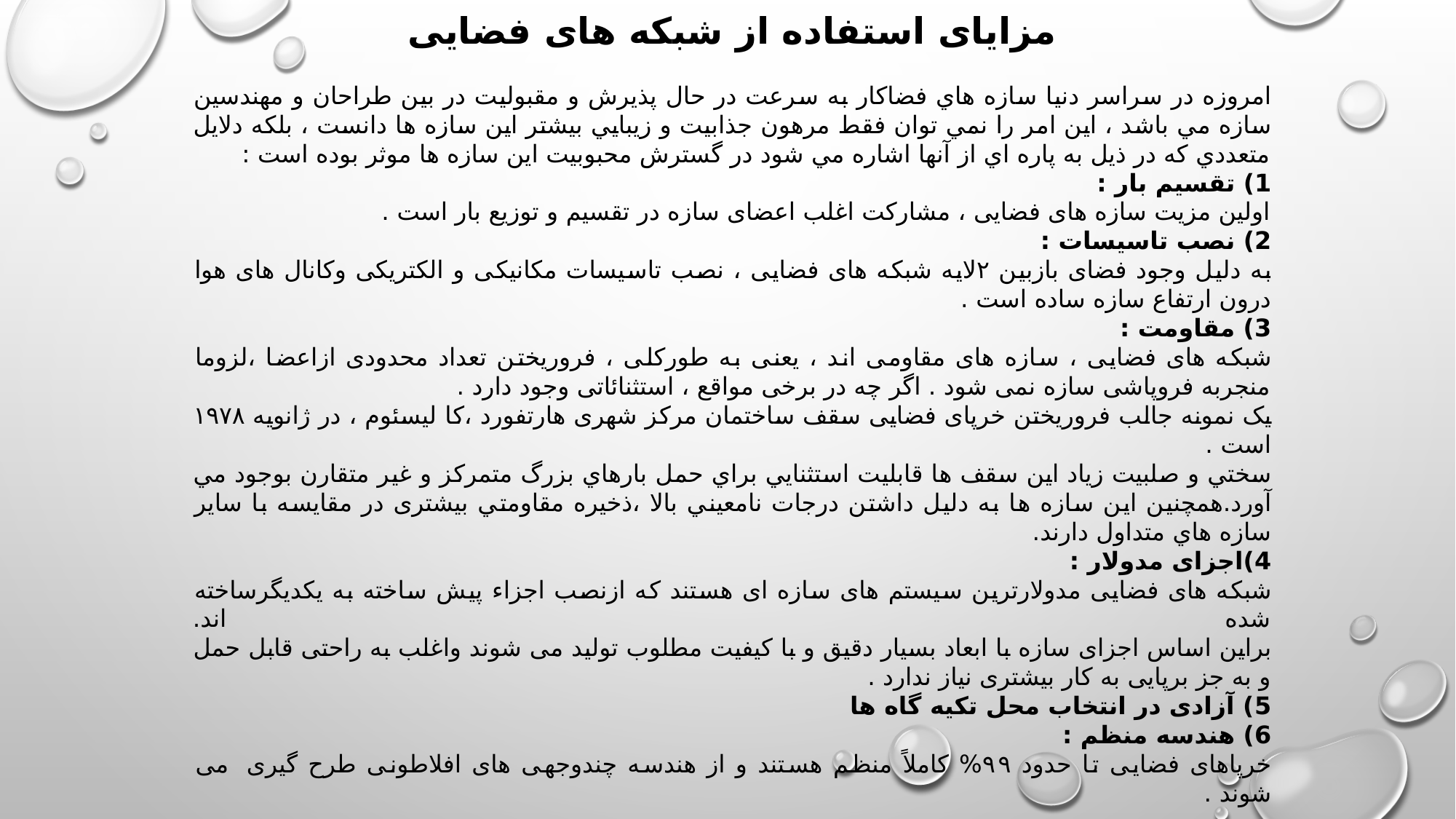

مزایای استفاده از شبکه های فضایی

امروزه در سراسر دنيا سازه هاي فضاكار به سرعت در حال پذيرش و مقبوليت در بين طراحان و مهندسين سازه مي باشد ، اين امر را نمي توان فقط مرهون جذابيت و زيبايي بيشتر اين سازه ها دانست ، بلكه دلايل متعددي كه در ذيل به پاره اي از آنها اشاره مي شود در گسترش محبوبيت اين سازه ها موثر بوده است :
1) تقسیم بار :
اولین مزیت سازه های فضایی ، مشارکت اغلب اعضای سازه در تقسیم و توزیع بار است .
2) نصب تاسیسات :
به دلیل وجود فضای بازبین ۲لایه شبکه های فضایی ، نصب تاسیسات مکانیکی و الکتریکی وکانال های هوا درون ارتفاع سازه ساده است .
3) مقاومت :
شبکه های فضایی ، سازه های مقاومی اند ، یعنی به طورکلی ، فروریختن تعداد محدودی ازاعضا ،لزوما منجربه فروپاشی سازه نمی شود . اگر چه در برخی مواقع ، استثنائاتی وجود دارد .
یک نمونه جالب فروریختن خرپای فضایی سقف ساختمان مرکز شهری هارتفورد ،کا لیسئوم ، در ژانویه ۱۹۷۸ است .
سختي و صلبيت زياد اين سقف ها قابليت استثنايي براي حمل بارهاي بزرگ متمركز و غير متقارن بوجود مي آورد.همچنین این سازه ها به دليل داشتن درجات نامعيني بالا ،ذخيره مقاومتي بيشتری در مقايسه با ساير سازه هاي متداول دارند.
4)اجزای مدولار :
شبکه های فضایی مدولارترین سیستم های سازه ای هستند که ازنصب اجزاء پیش ساخته به یکدیگرساخته شده اند.
براین اساس اجزای سازه با ابعاد بسیار دقیق و با کیفیت مطلوب تولید می شوند واغلب به راحتی قابل حمل و به جز برپایی به کار بیشتری نیاز ندارد .
5) آزادی در انتخاب محل تکیه گاه ها
6) هندسه منظم :
خرپاهای فضایی تا حدود ۹۹% کاملاً منظم هستند و از هندسه چندوجهی های افلاطونی طرح گیری  می شوند .